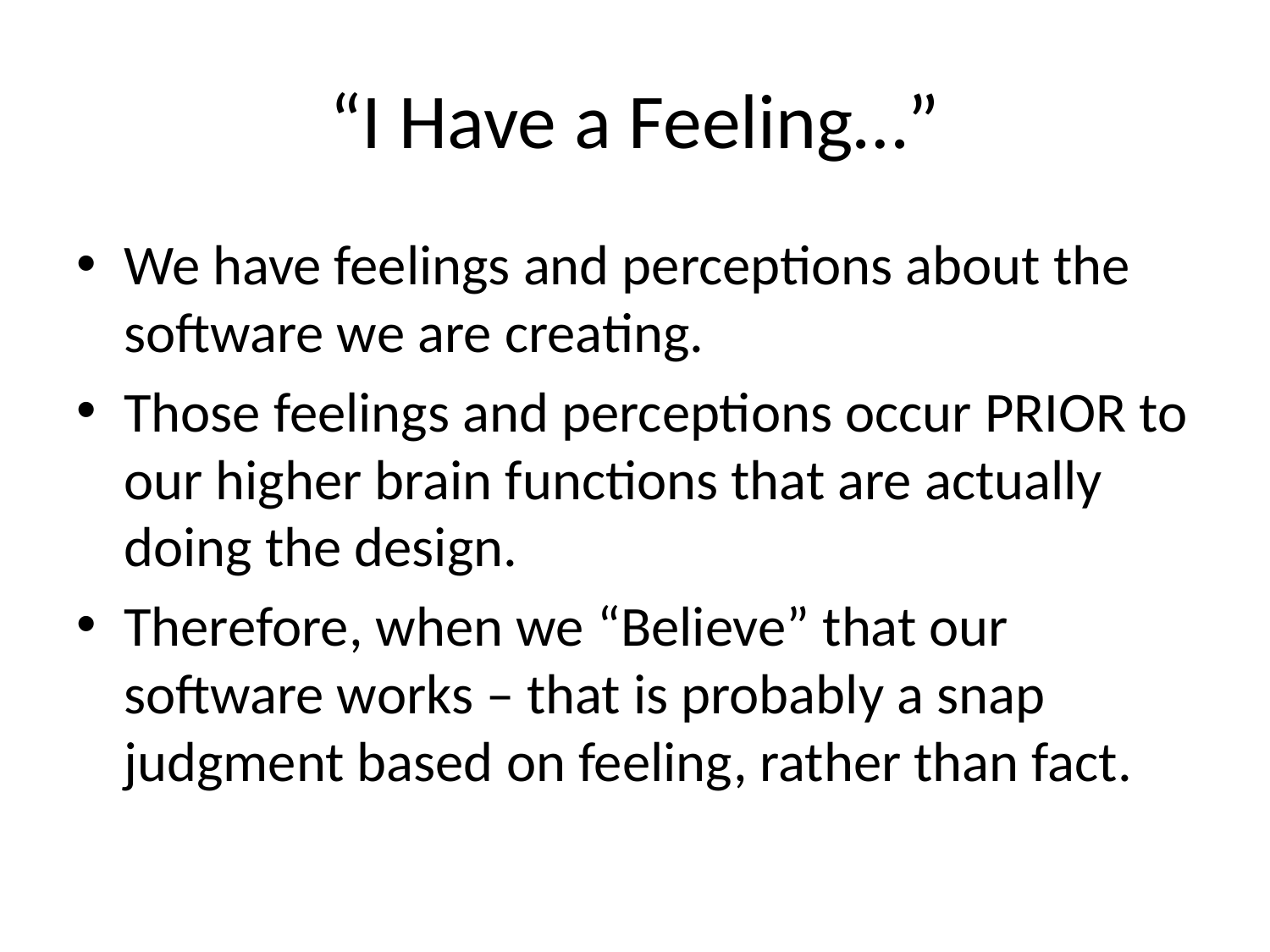

# “I Have a Feeling…”
We have feelings and perceptions about the software we are creating.
Those feelings and perceptions occur PRIOR to our higher brain functions that are actually doing the design.
Therefore, when we “Believe” that our software works – that is probably a snap judgment based on feeling, rather than fact.